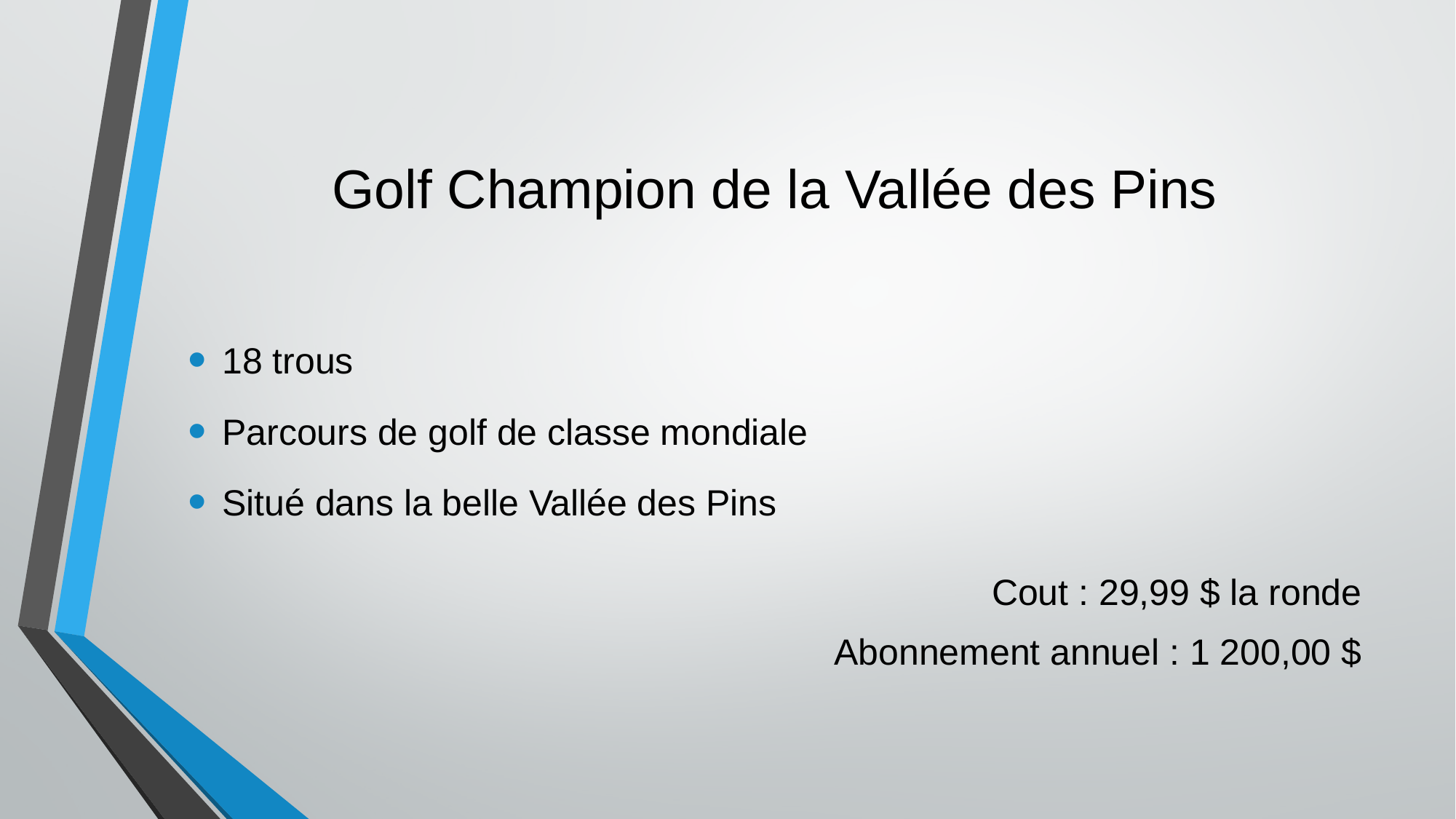

# Golf Champion de la Vallée des Pins
18 trous
Parcours de golf de classe mondiale
Situé dans la belle Vallée des Pins
Cout : 29,99 $ la ronde
Abonnement annuel : 1 200,00 $